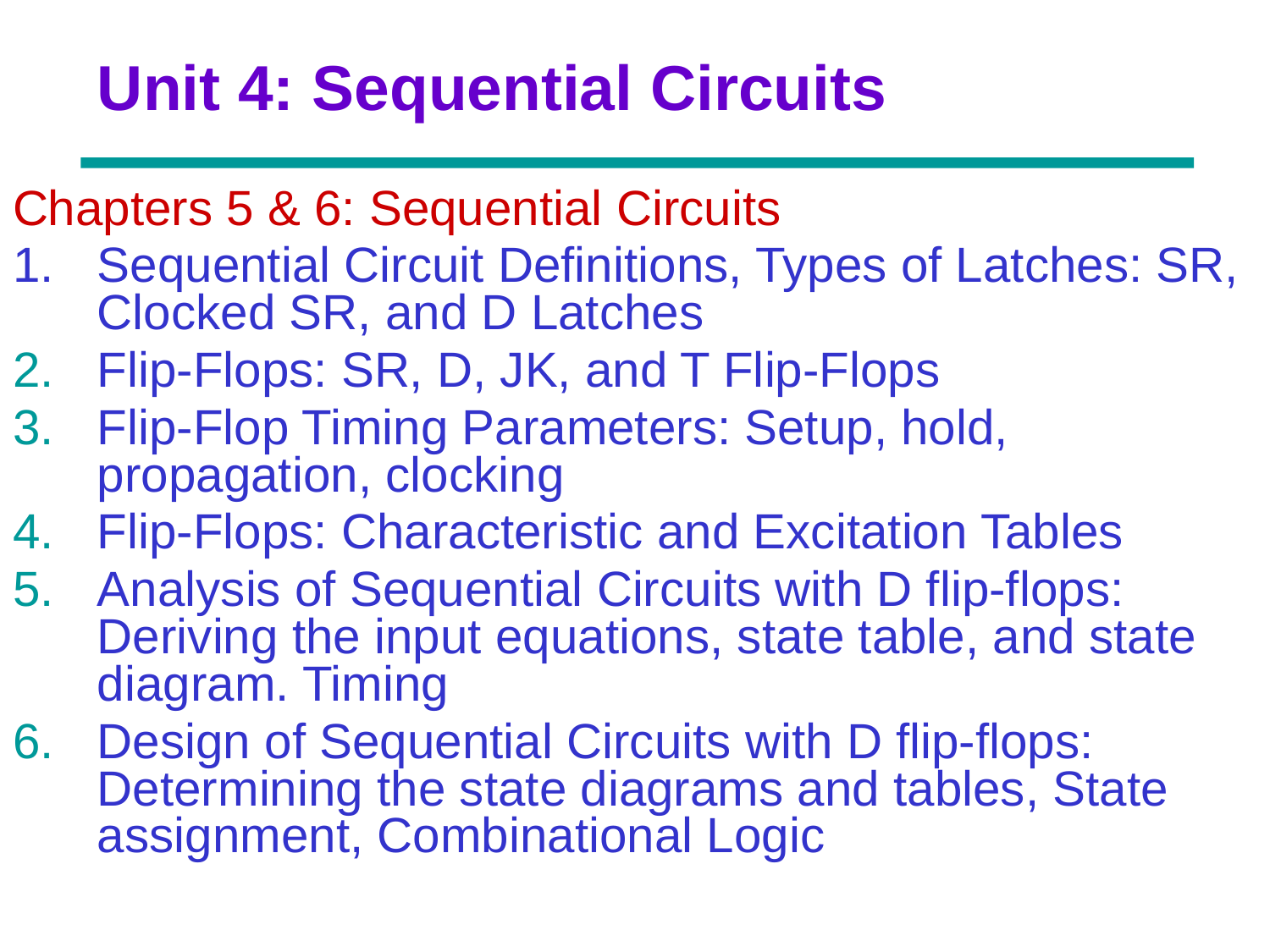

# Unit 4: Sequential Circuits
Chapters 5 & 6: Sequential Circuits
1.  	Sequential Circuit Definitions, Types of Latches: SR, Clocked SR, and D Latches
Flip-Flops: SR, D, JK, and T Flip-Flops
Flip-Flop Timing Parameters: Setup, hold, propagation, clocking
Flip-Flops: Characteristic and Excitation Tables
Analysis of Sequential Circuits with D flip-flops: Deriving the input equations, state table, and state diagram. Timing
Design of Sequential Circuits with D flip-flops: Determining the state diagrams and tables, State assignment, Combinational Logic
Chapter 3 - Part 1        63